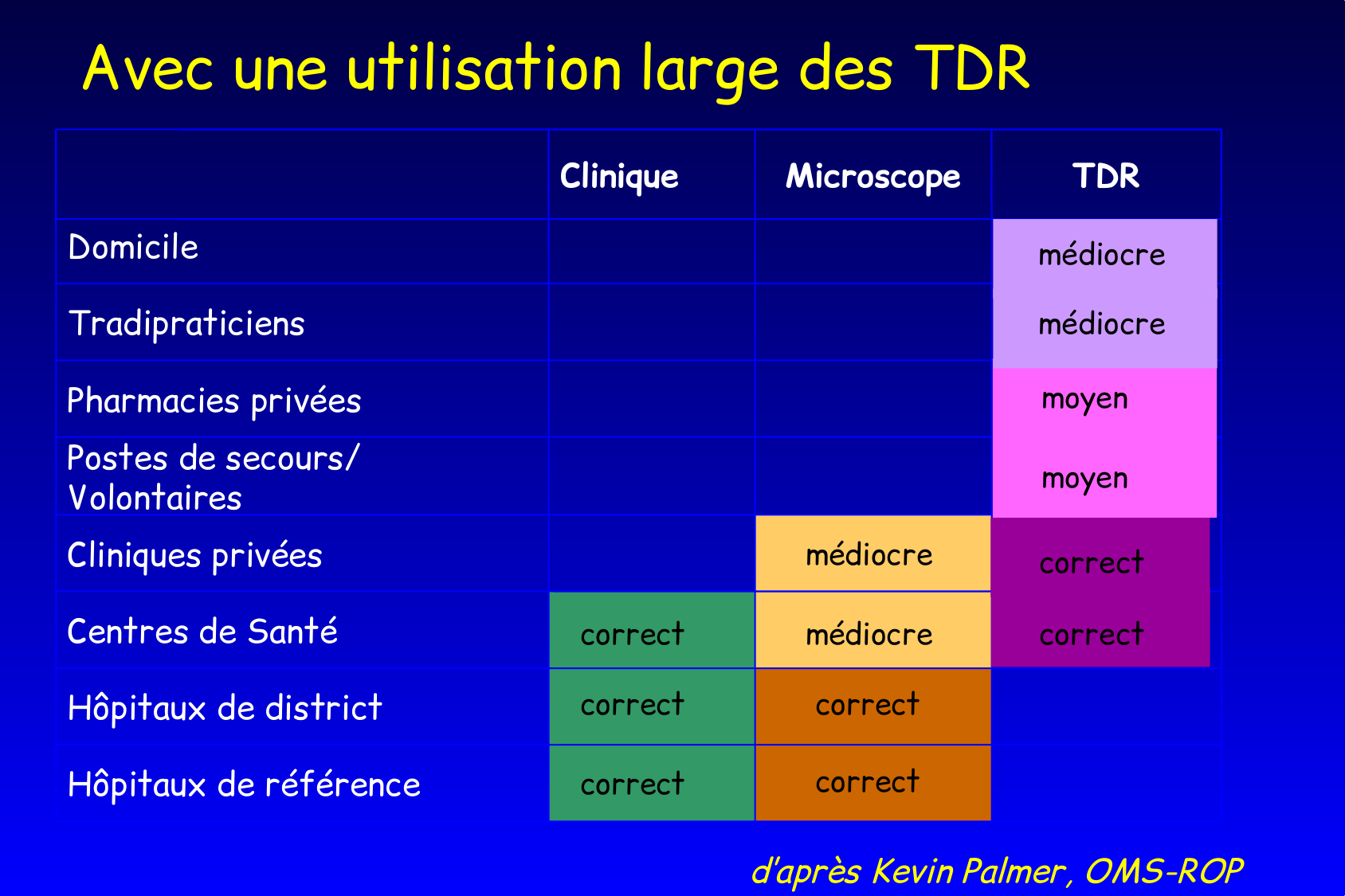

Avec une utilisation large des TDR

Clinique

Microscope

TDR

Domicile

médiocre
Tradipraticiens

médiocre

moyen
Pharmacies privées

Postes de secours/ Volontaires

moyen
Cliniques privées

médiocre
correct

Centres de Santé

correct
médiocre
correct
Hôpitaux de district

correct
correct
Hôpitaux de référence

correct
correct

d’après Kevin Palmer, OMS-ROP